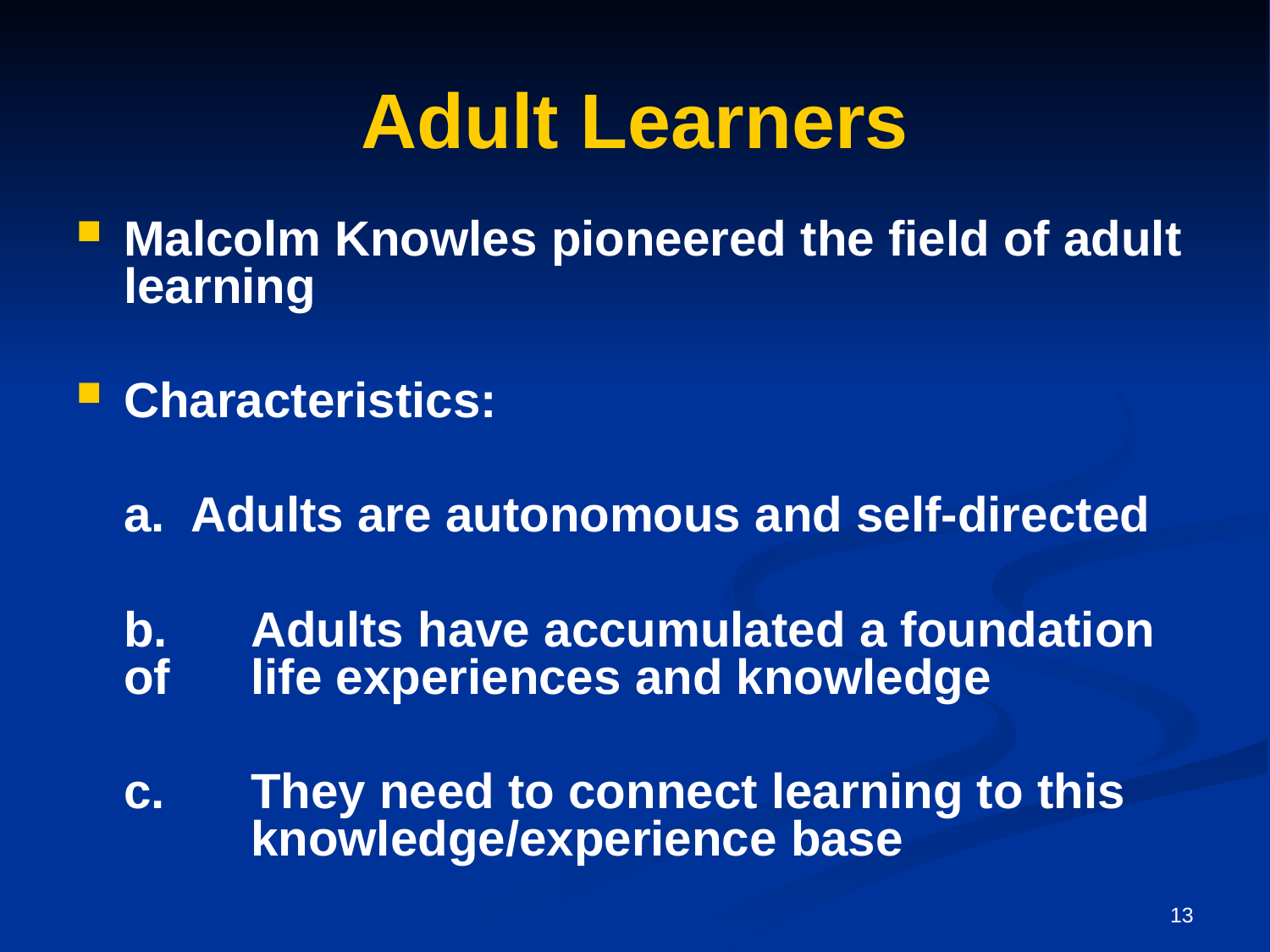

# Adult Learners
Malcolm Knowles pioneered the field of adult learning

Characteristics:

	a.  Adults are autonomous and self-directed

	b.	Adults have accumulated a foundation of 	life experiences and knowledge

	c.	They need to connect learning to this  	knowledge/experience base
13